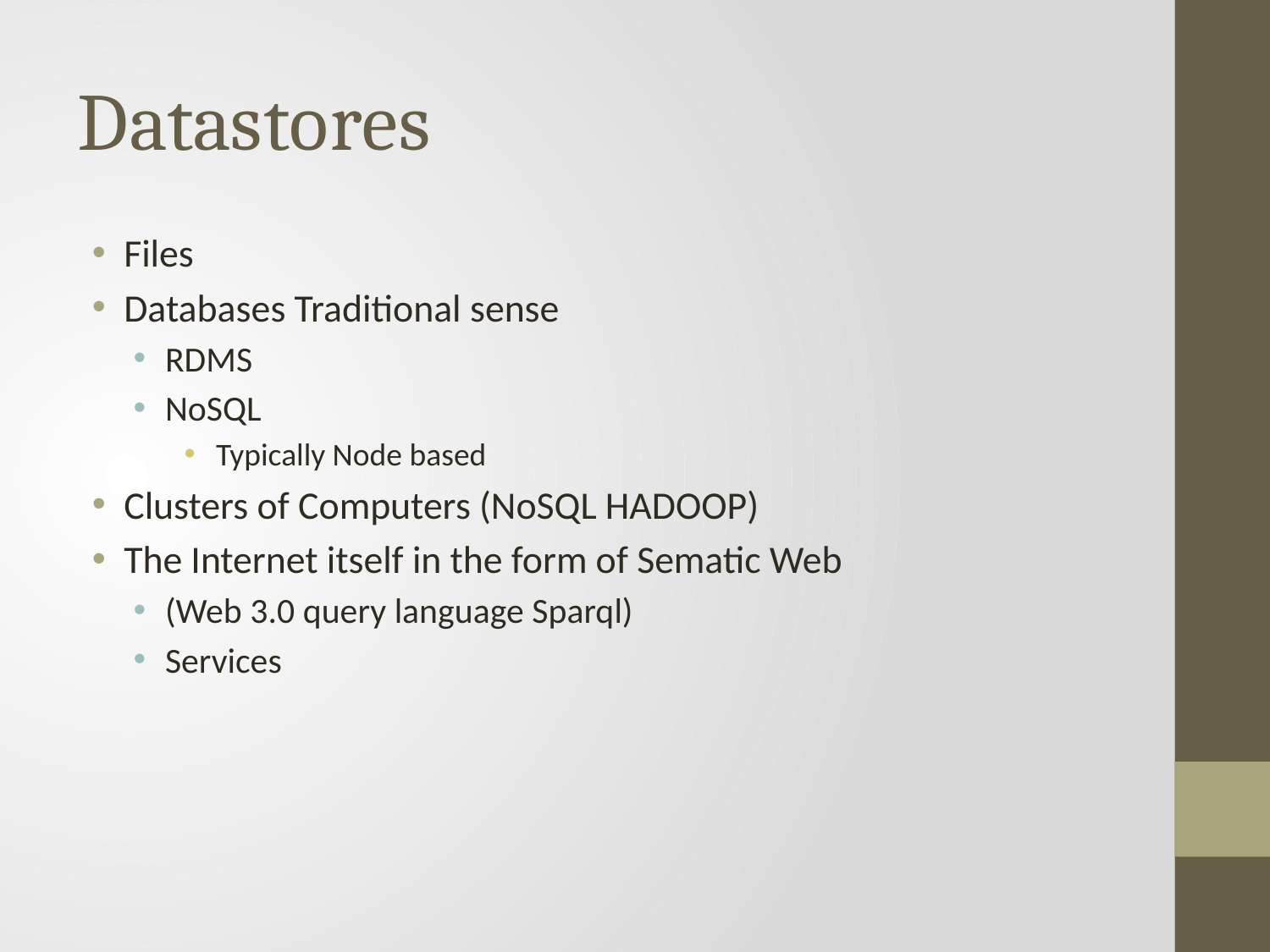

# Datastores
Files
Databases Traditional sense
RDMS
NoSQL
Typically Node based
Clusters of Computers (NoSQL HADOOP)
The Internet itself in the form of Sematic Web
(Web 3.0 query language Sparql)
Services